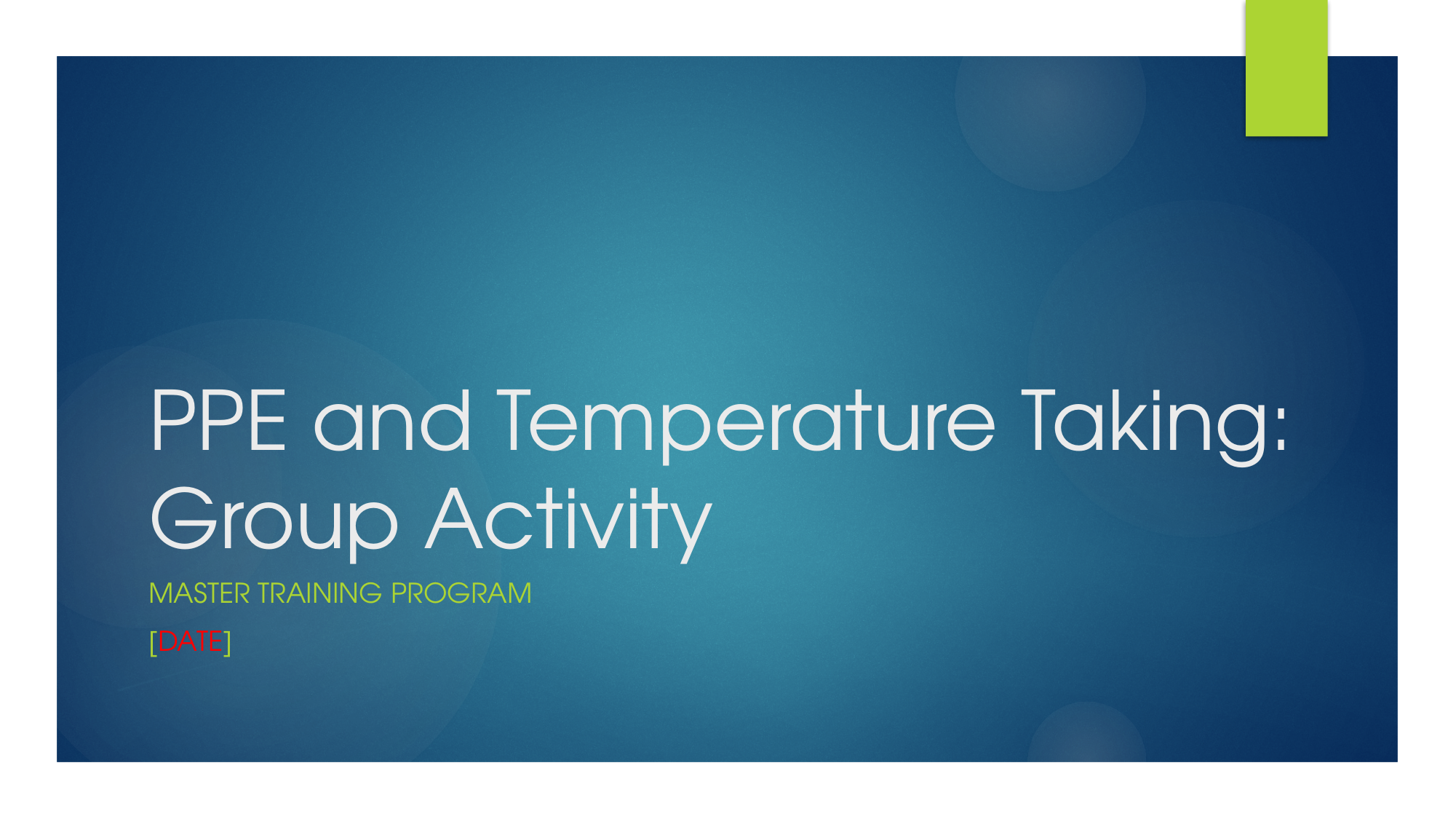

# PPE and Temperature Taking: Group Activity
Master Training Program
[Date]